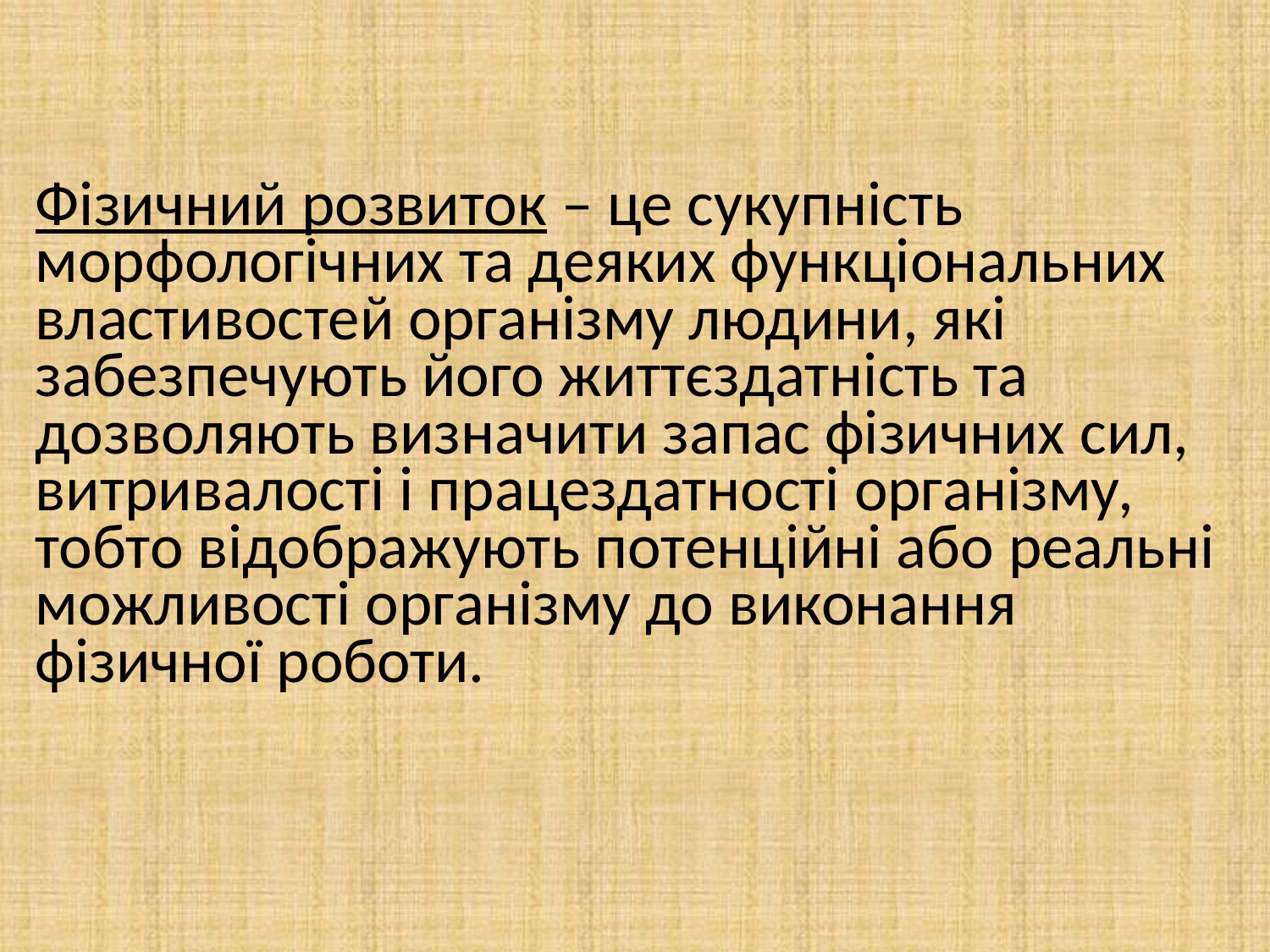

# Фізичний розвиток – це сукупність морфологічних та деяких функціональних властивостей організму людини, які забезпечують його життєздатність та дозволяють визначити запас фізичних сил, витривалості і працездатності організму, тобто відображують потенційні або реальні можливості організму до виконання фізичної роботи.